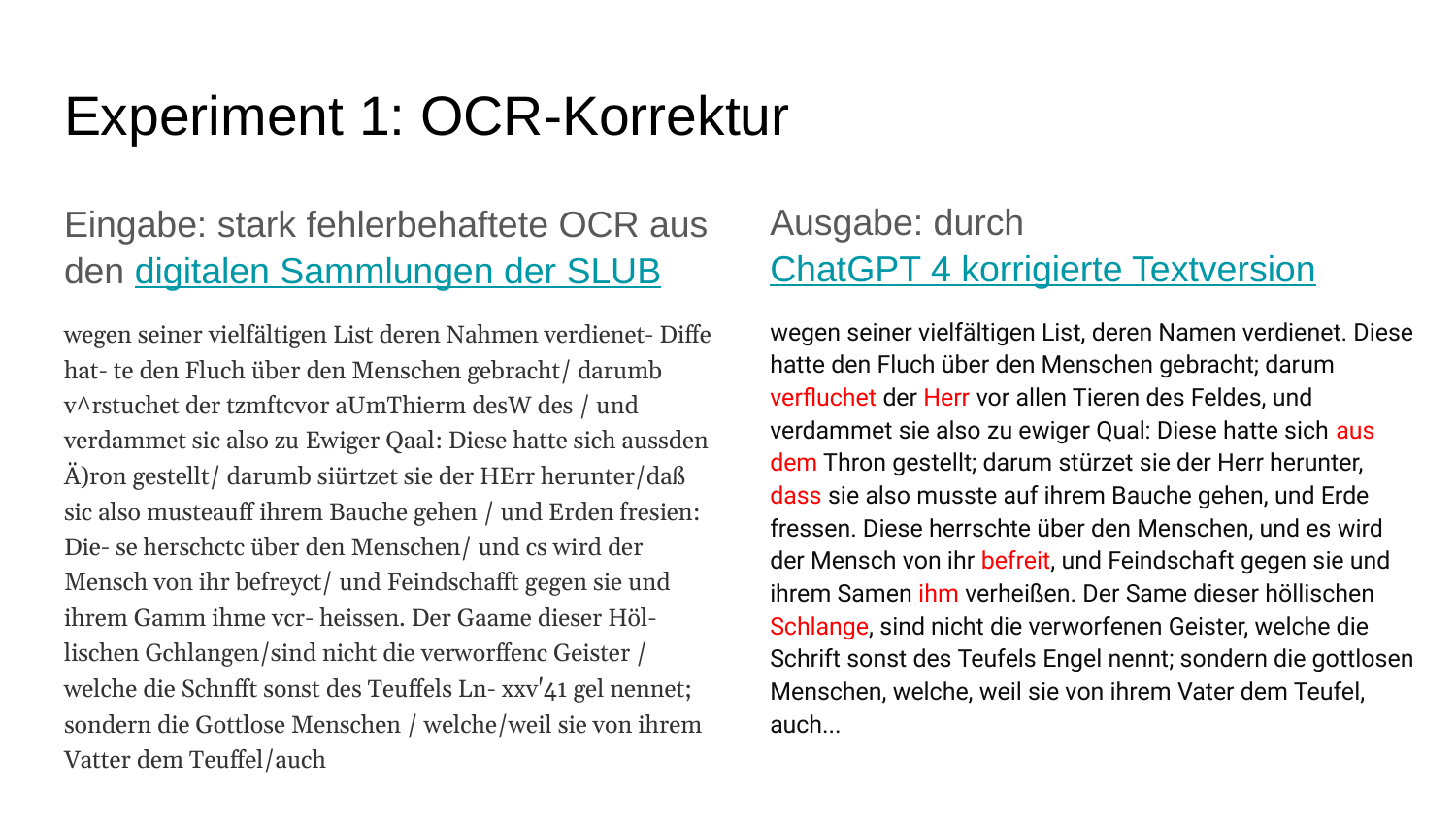

# Experiment 1: OCR-Korrektur
Ausgabe: durch ChatGPT 4 korrigierte Textversion
wegen seiner vielfältigen List, deren Namen verdienet. Diese hatte den Fluch über den Menschen gebracht; darum verfluchet der Herr vor allen Tieren des Feldes, und verdammet sie also zu ewiger Qual: Diese hatte sich aus dem Thron gestellt; darum stürzet sie der Herr herunter, dass sie also musste auf ihrem Bauche gehen, und Erde fressen. Diese herrschte über den Menschen, und es wird der Mensch von ihr befreit, und Feindschaft gegen sie und ihrem Samen ihm verheißen. Der Same dieser höllischen Schlange, sind nicht die verworfenen Geister, welche die Schrift sonst des Teufels Engel nennt; sondern die gottlosen Menschen, welche, weil sie von ihrem Vater dem Teufel, auch...
Eingabe: stark fehlerbehaftete OCR aus den digitalen Sammlungen der SLUB
wegen seiner vielfältigen List deren Nahmen verdienet- Diffe hat- te den Fluch über den Menschen gebracht/ darumb v^rstuchet der tzmftcvor aUmThierm desW des / und verdammet sic also zu Ewiger Qaal: Diese hatte sich aussden Ä)ron gestellt/ darumb siürtzet sie der HErr herunter/daß sic also musteauff ihrem Bauche gehen / und Erden fresien: Die- se herschctc über den Menschen/ und cs wird der Mensch von ihr befreyct/ und Feindschafft gegen sie und ihrem Gamm ihme vcr- heissen. Der Gaame dieser Höl- lischen Gchlangen/sind nicht die verworffenc Geister / welche die Schnfft sonst des Teuffels Ln- xxv'41 gel nennet; sondern die Gottlose Menschen / welche/weil sie von ihrem Vatter dem Teuffel/auch